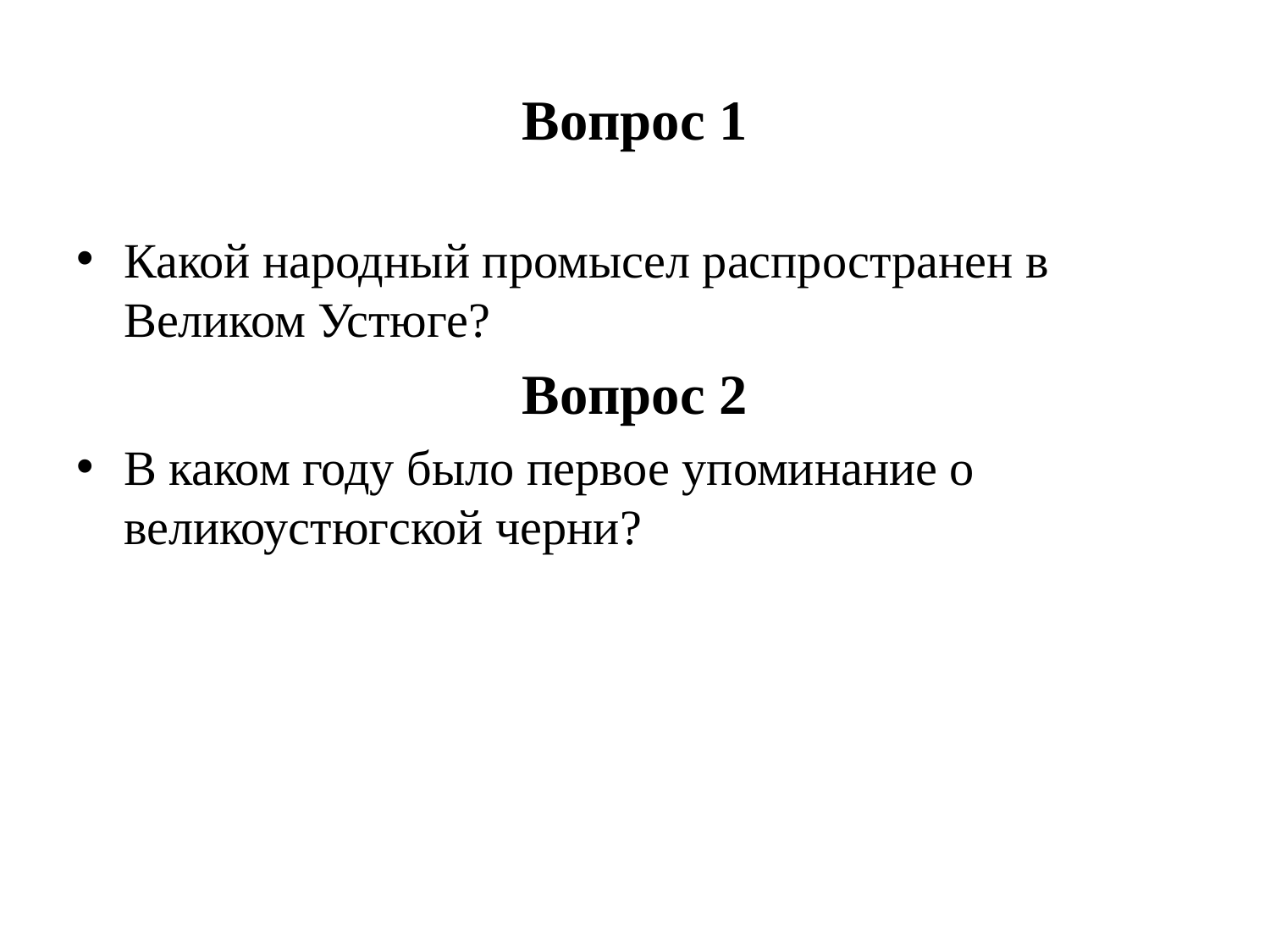

# Вопрос 1
Какой народный промысел распространен в Великом Устюге?
Вопрос 2
В каком году было первое упоминание о великоустюгской черни?